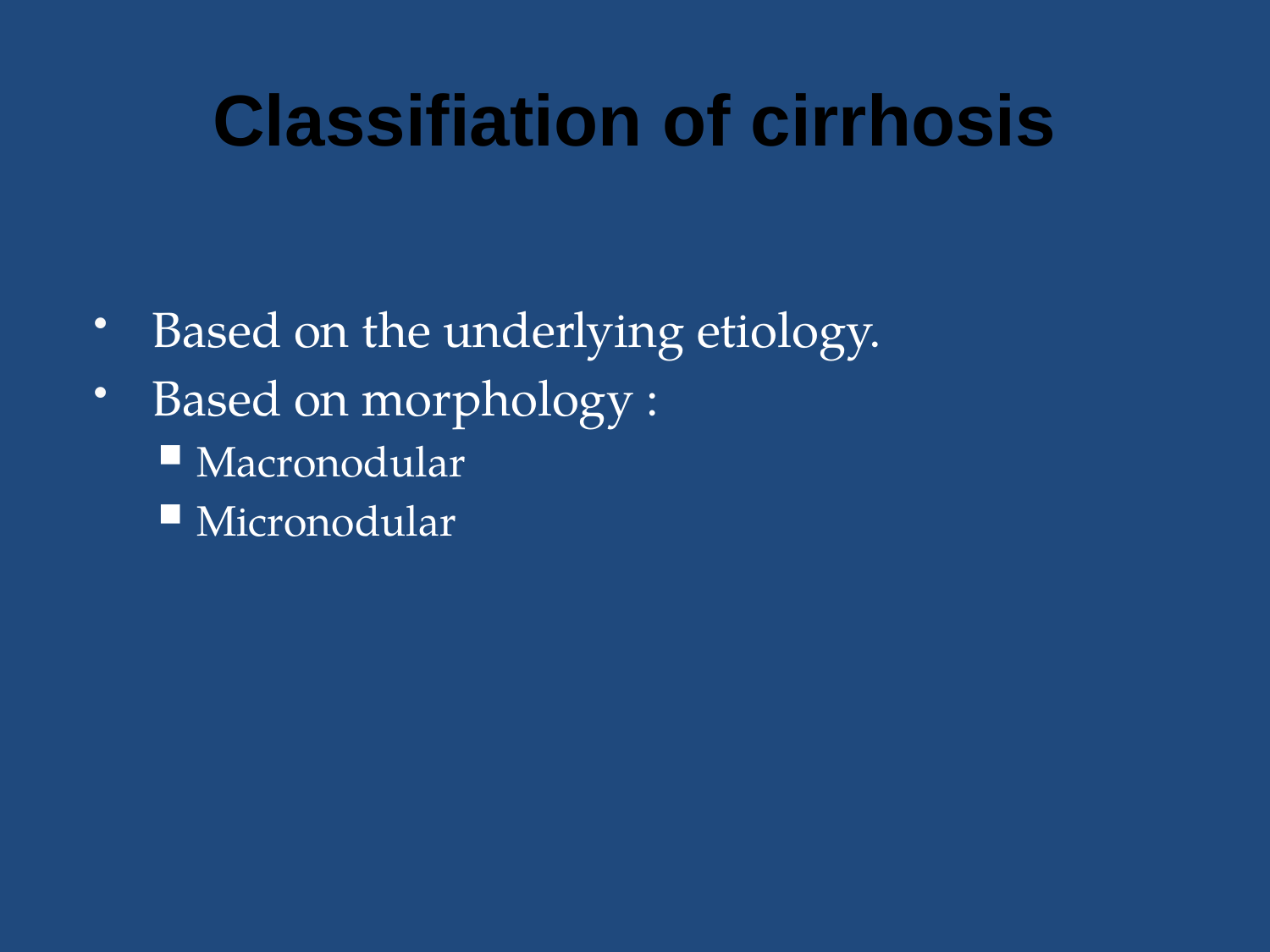

# Classifiation of cirrhosis

Based on the underlying etiology.
Based on morphology :
Macronodular
Micronodular